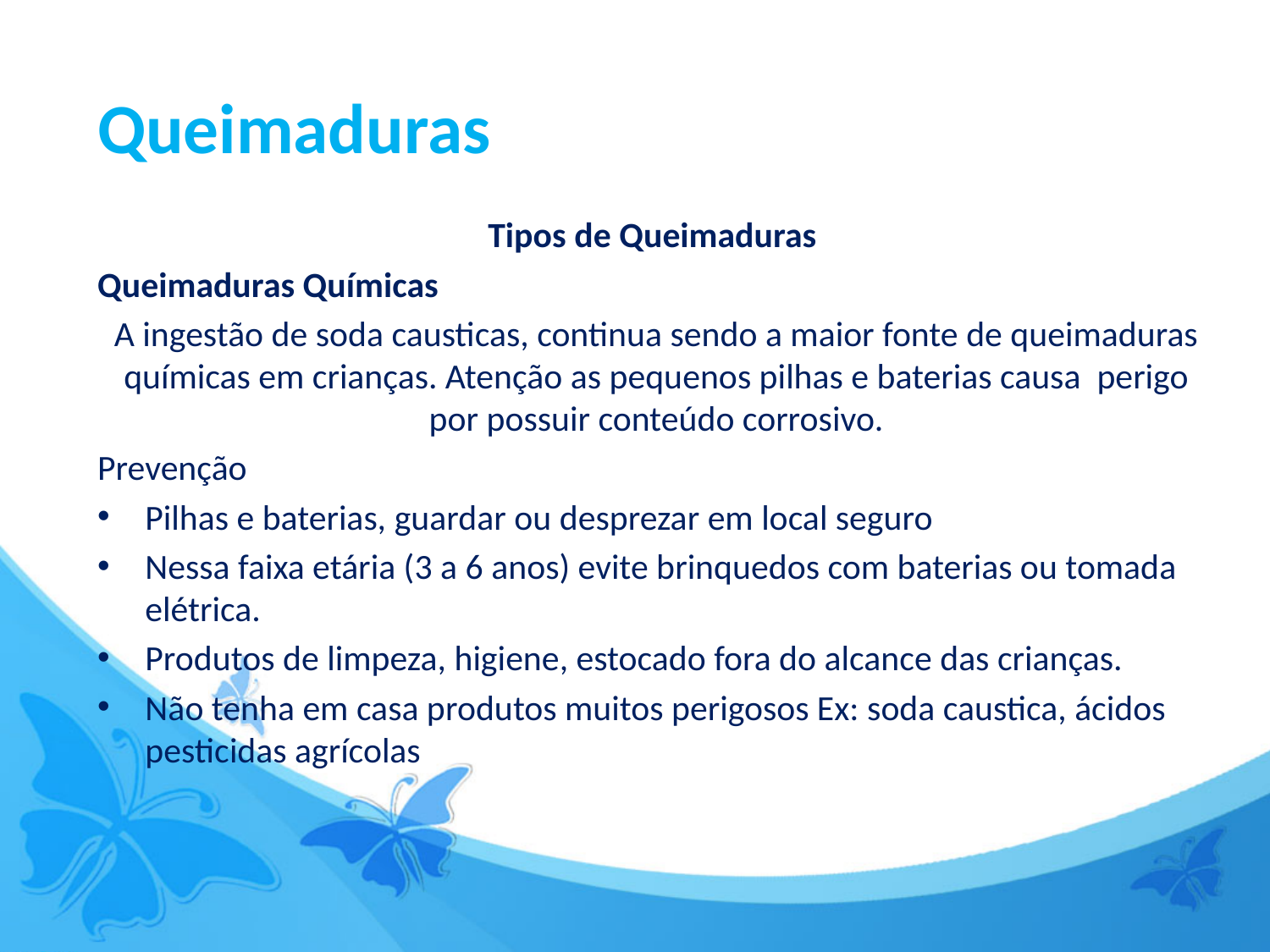

Queimaduras
Tipos de Queimaduras
Queimaduras Químicas
A ingestão de soda causticas, continua sendo a maior fonte de queimaduras químicas em crianças. Atenção as pequenos pilhas e baterias causa  perigo por possuir conteúdo corrosivo.
Prevenção
Pilhas e baterias, guardar ou desprezar em local seguro
Nessa faixa etária (3 a 6 anos) evite brinquedos com baterias ou tomada elétrica.
Produtos de limpeza, higiene, estocado fora do alcance das crianças.
Não tenha em casa produtos muitos perigosos Ex: soda caustica, ácidos pesticidas agrícolas